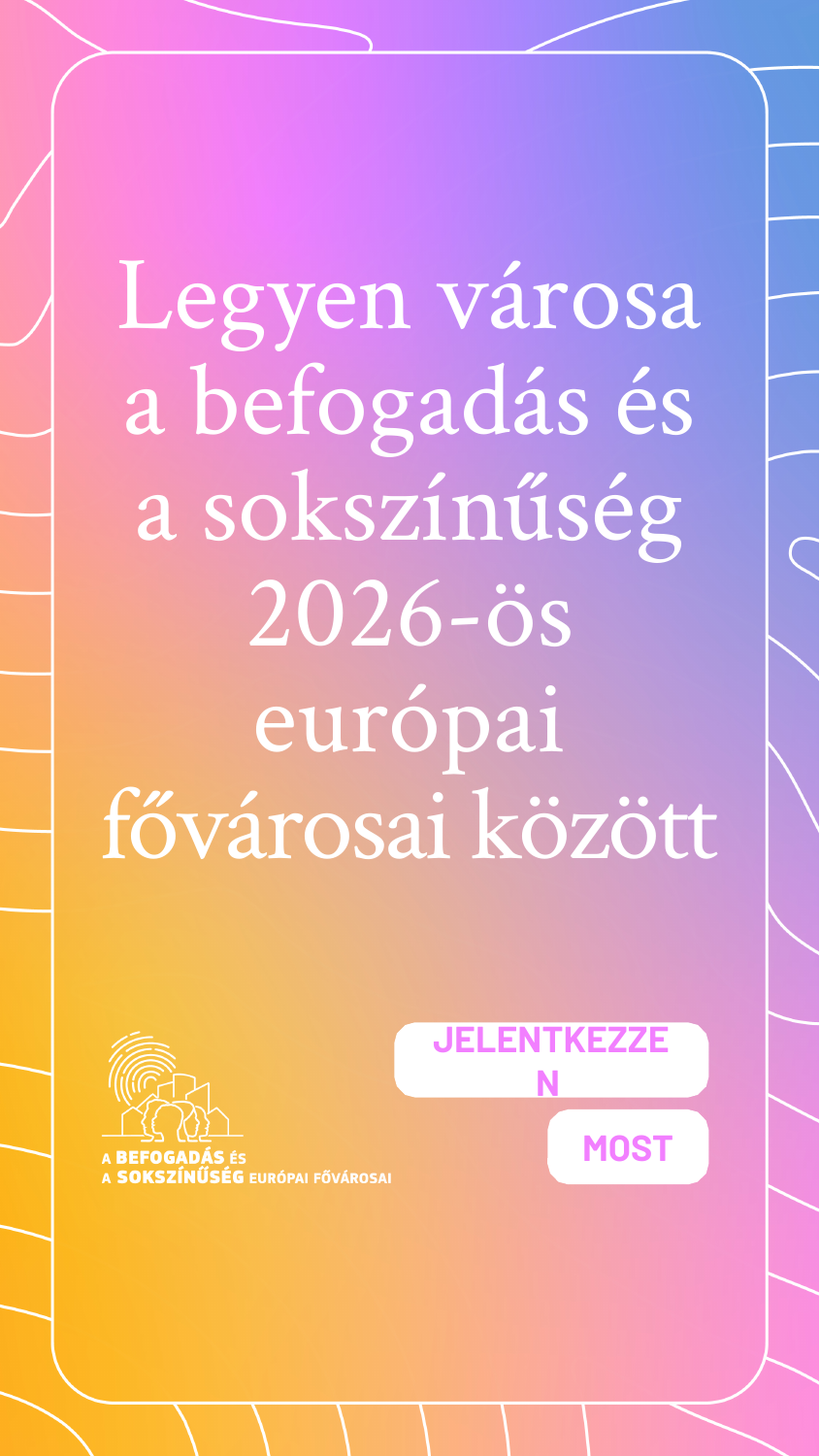

# Legyen városa a befogadás és a sokszínűség 2026-ös európai fővárosai között
JELENTKEZZEN
MOST